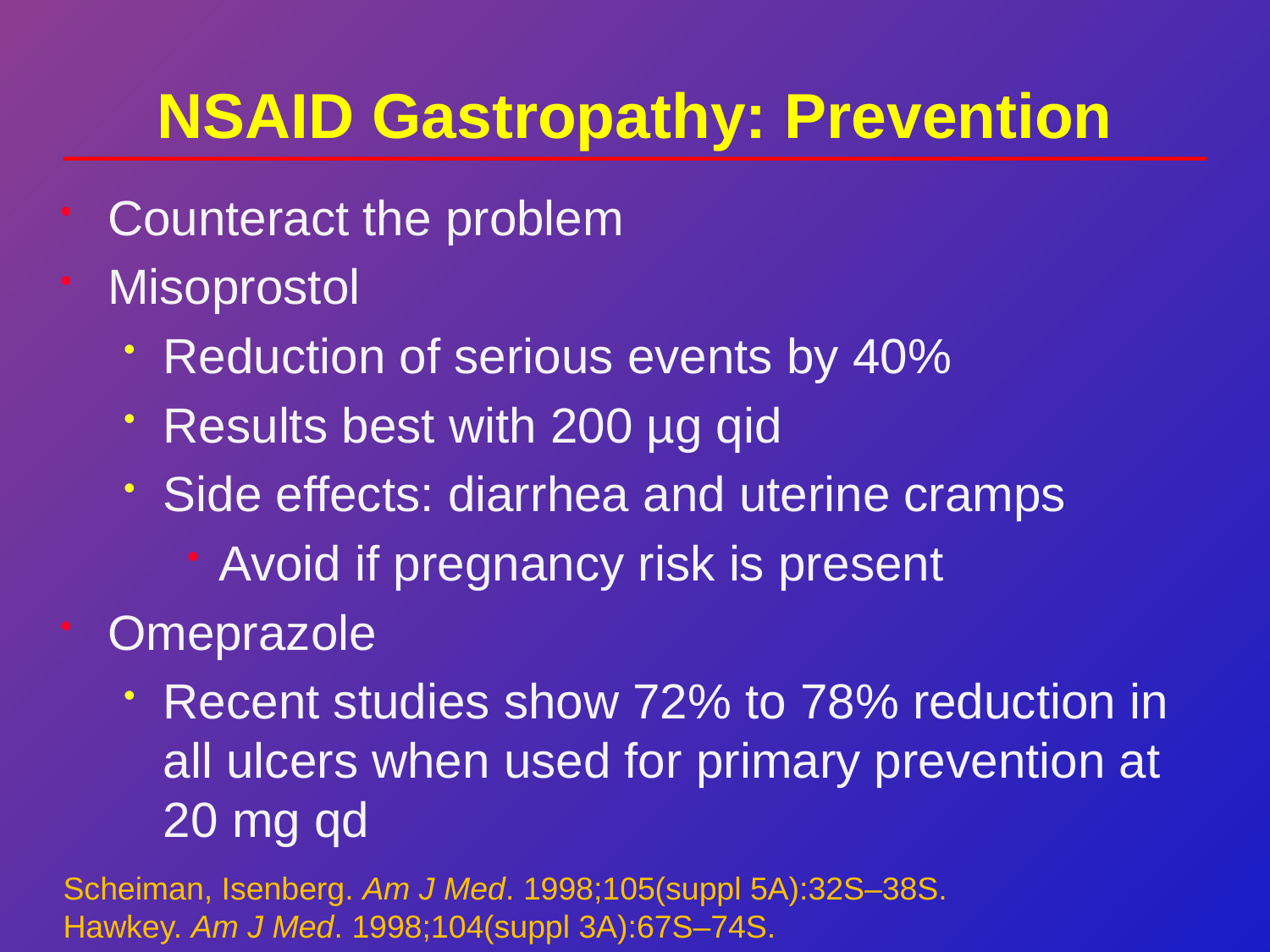

# NSAID Gastropathy: Prevention
Counteract the problem
Misoprostol
Reduction of serious events by 40%
Results best with 200 µg qid
Side effects: diarrhea and uterine cramps
Avoid if pregnancy risk is present
Omeprazole
Recent studies show 72% to 78% reduction in all ulcers when used for primary prevention at 20 mg qd
Scheiman, Isenberg. Am J Med. 1998;105(suppl 5A):32S–38S.
Hawkey. Am J Med. 1998;104(suppl 3A):67S–74S.